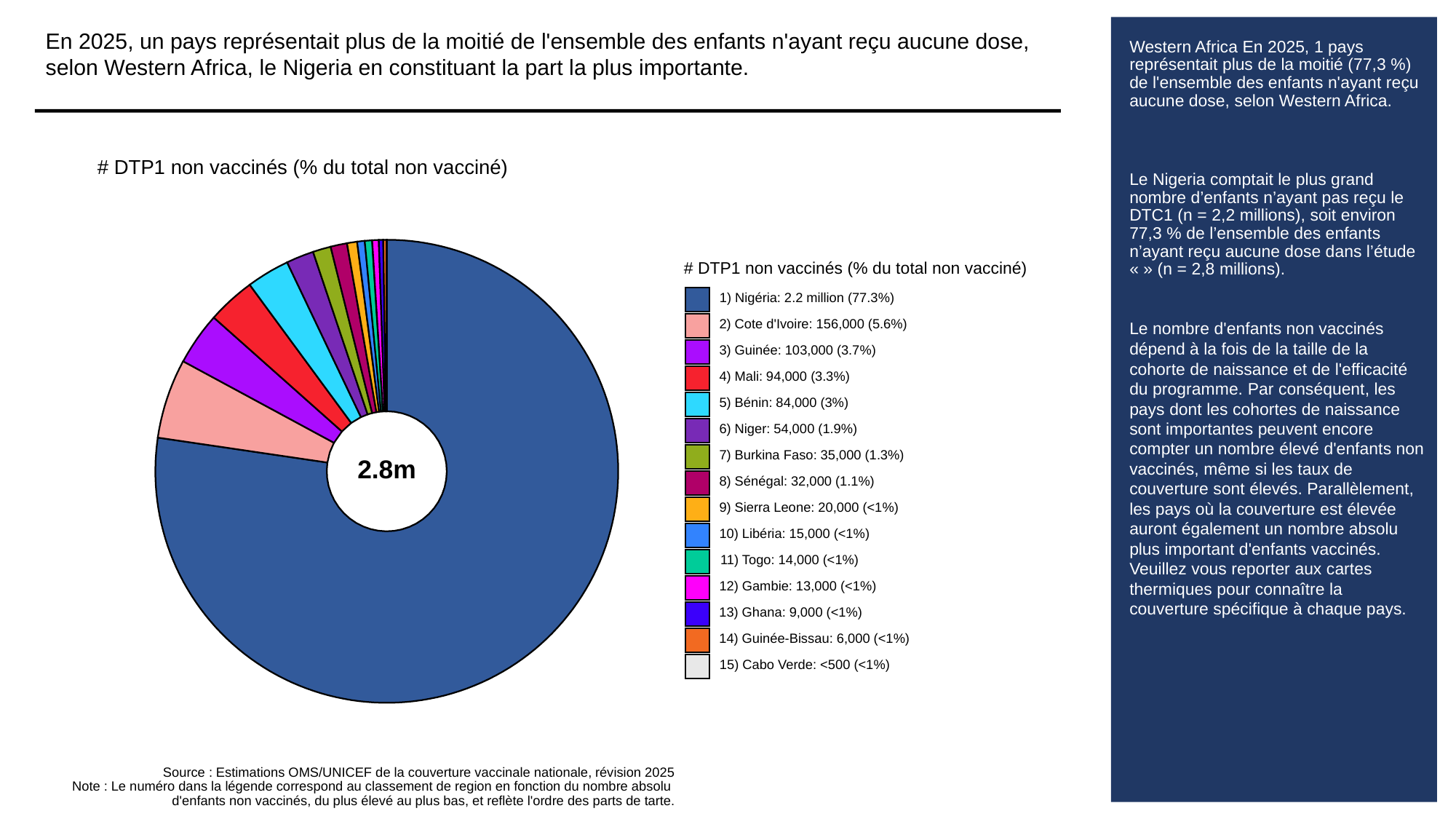

En 2025, un pays représentait plus de la moitié de l'ensemble des enfants n'ayant reçu aucune dose, selon Western Africa, le Nigeria en constituant la part la plus importante.
# Western Africa En 2025, 1 pays représentait plus de la moitié (77,3 %) de l'ensemble des enfants n'ayant reçu aucune dose, selon Western Africa.

Le Nigeria comptait le plus grand nombre d’enfants n’ayant pas reçu le DTC1 (n = 2,2 millions), soit environ 77,3 % de l’ensemble des enfants n’ayant reçu aucune dose dans l’étude « » (n = 2,8 millions).

Le nombre d'enfants non vaccinés dépend à la fois de la taille de la cohorte de naissance et de l'efficacité du programme. Par conséquent, les pays dont les cohortes de naissance sont importantes peuvent encore compter un nombre élevé d'enfants non vaccinés, même si les taux de couverture sont élevés. Parallèlement, les pays où la couverture est élevée auront également un nombre absolu plus important d'enfants vaccinés. Veuillez vous reporter aux cartes thermiques pour connaître la couverture spécifique à chaque pays.

# DTP1 non vaccinés (% du total non vacciné)

# DTP1 non vaccinés (% du total non vacciné)

1) Nigéria: 2.2 million (77.3%)

2) Cote d'Ivoire: 156,000 (5.6%)

3) Guinée: 103,000 (3.7%)

4) Mali: 94,000 (3.3%)

5) Bénin: 84,000 (3%)

6) Niger: 54,000 (1.9%)

7) Burkina Faso: 35,000 (1.3%)
2.8m

8) Sénégal: 32,000 (1.1%)

9) Sierra Leone: 20,000 (<1%)

10) Libéria: 15,000 (<1%)

11) Togo: 14,000 (<1%)

12) Gambie: 13,000 (<1%)

13) Ghana: 9,000 (<1%)

14) Guinée-Bissau: 6,000 (<1%)

15) Cabo Verde: <500 (<1%)
Source : Estimations OMS/UNICEF de la couverture vaccinale nationale, révision 2025
Note : Le numéro dans la légende correspond au classement de region en fonction du nombre absolu
d'enfants non vaccinés, du plus élevé au plus bas, et reflète l'ordre des parts de tarte.